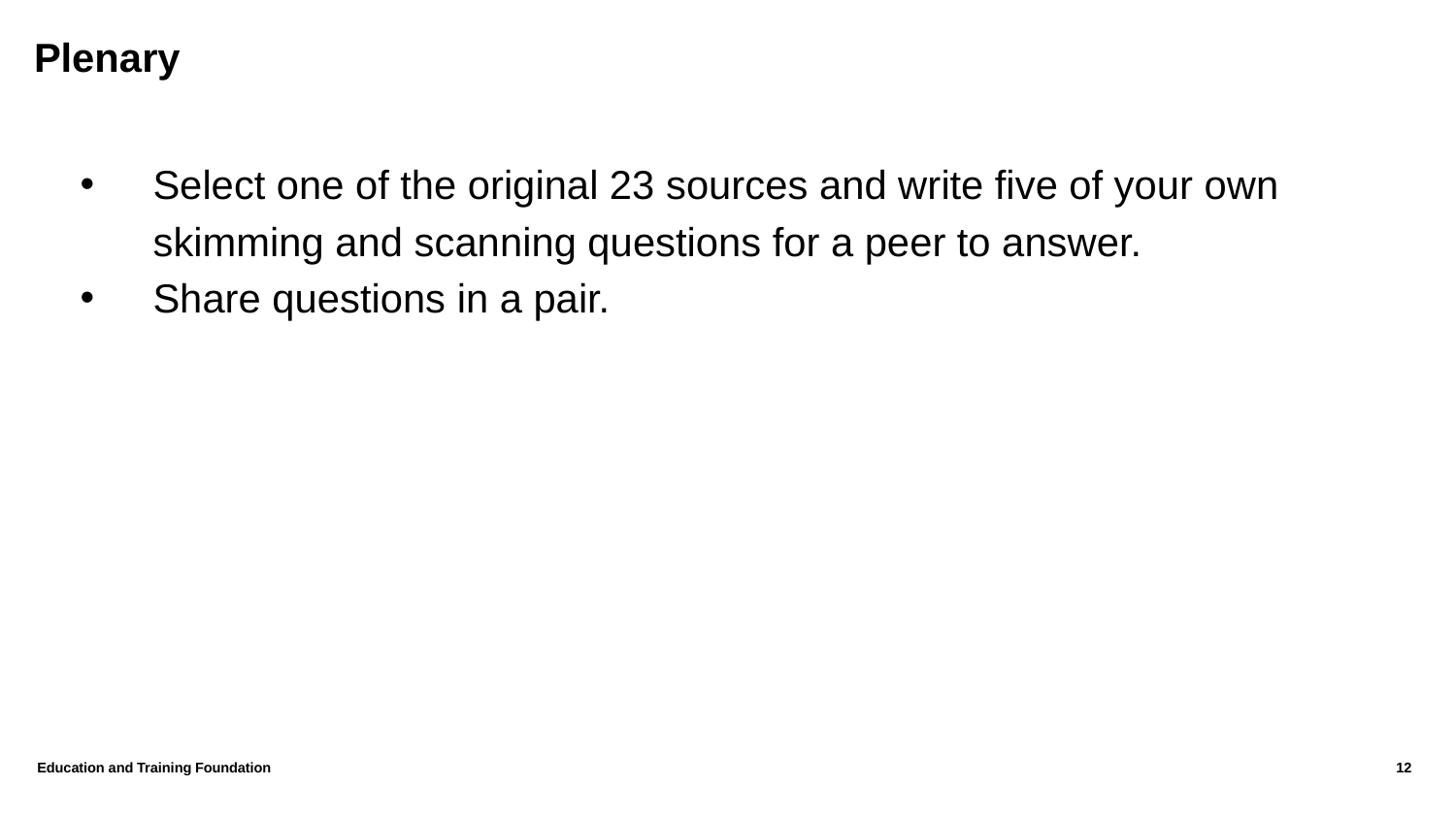

# Plenary
Select one of the original 23 sources and write five of your own skimming and scanning questions for a peer to answer.
Share questions in a pair.
Education and Training Foundation
12